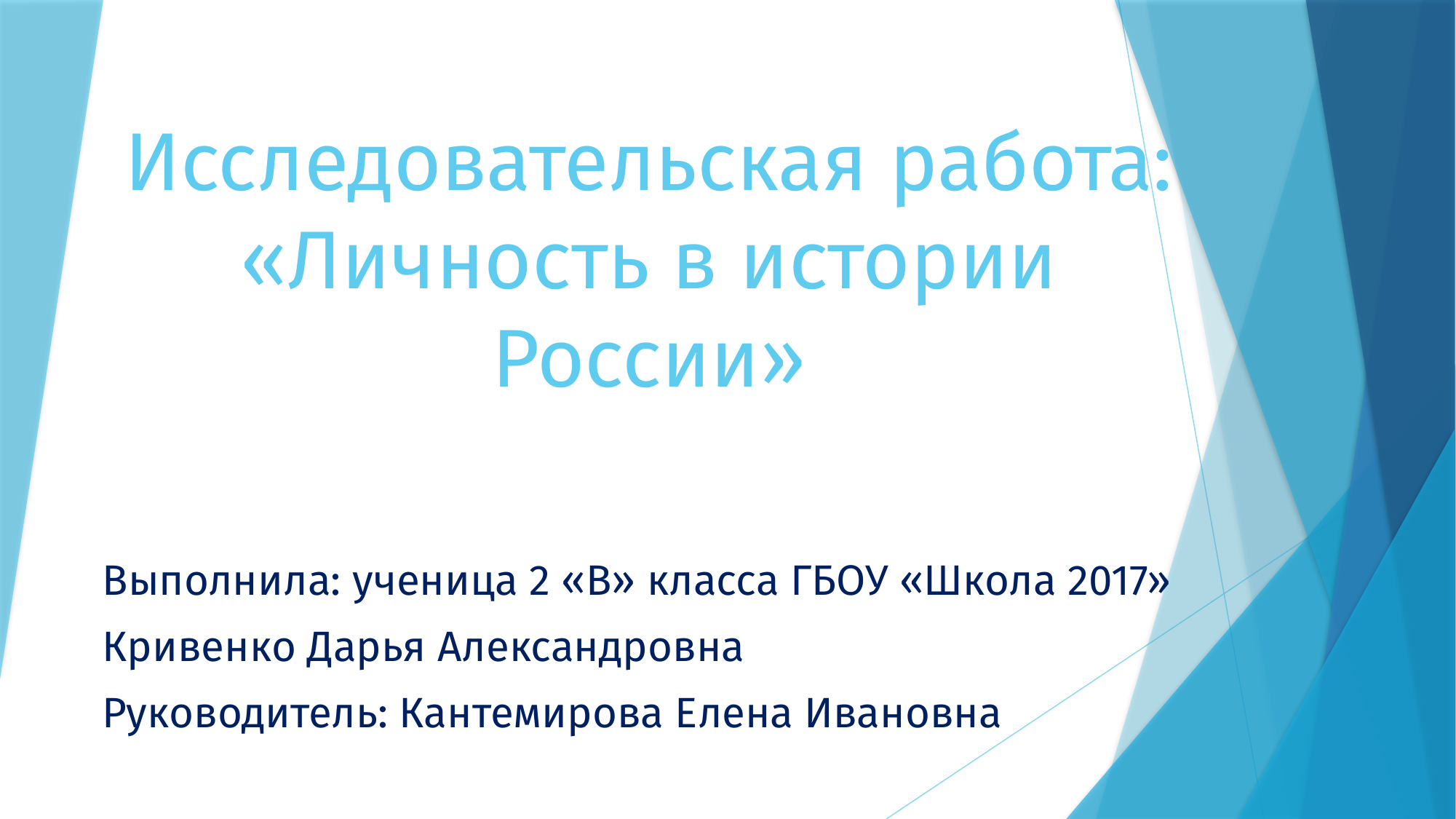

# Исследовательская работа: «Личность в истории России»
Выполнила: ученица 2 «В» класса ГБОУ «Школа 2017»
Кривенко Дарья Александровна
Руководитель: Кантемирова Елена Ивановна